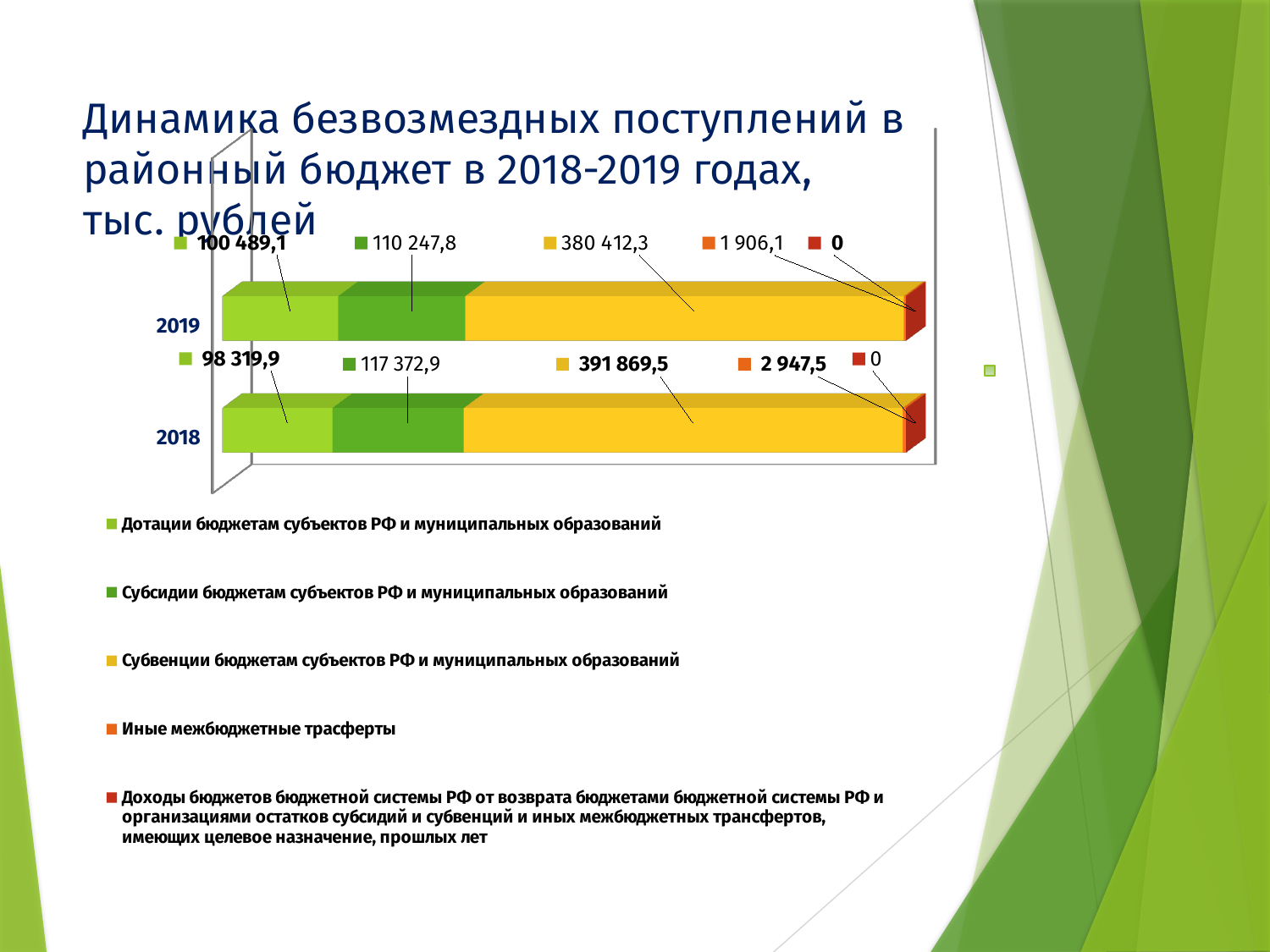

# Динамика безвозмездных поступлений в районный бюджет в 2018-2019 годах, тыс. рублей

[unsupported chart]